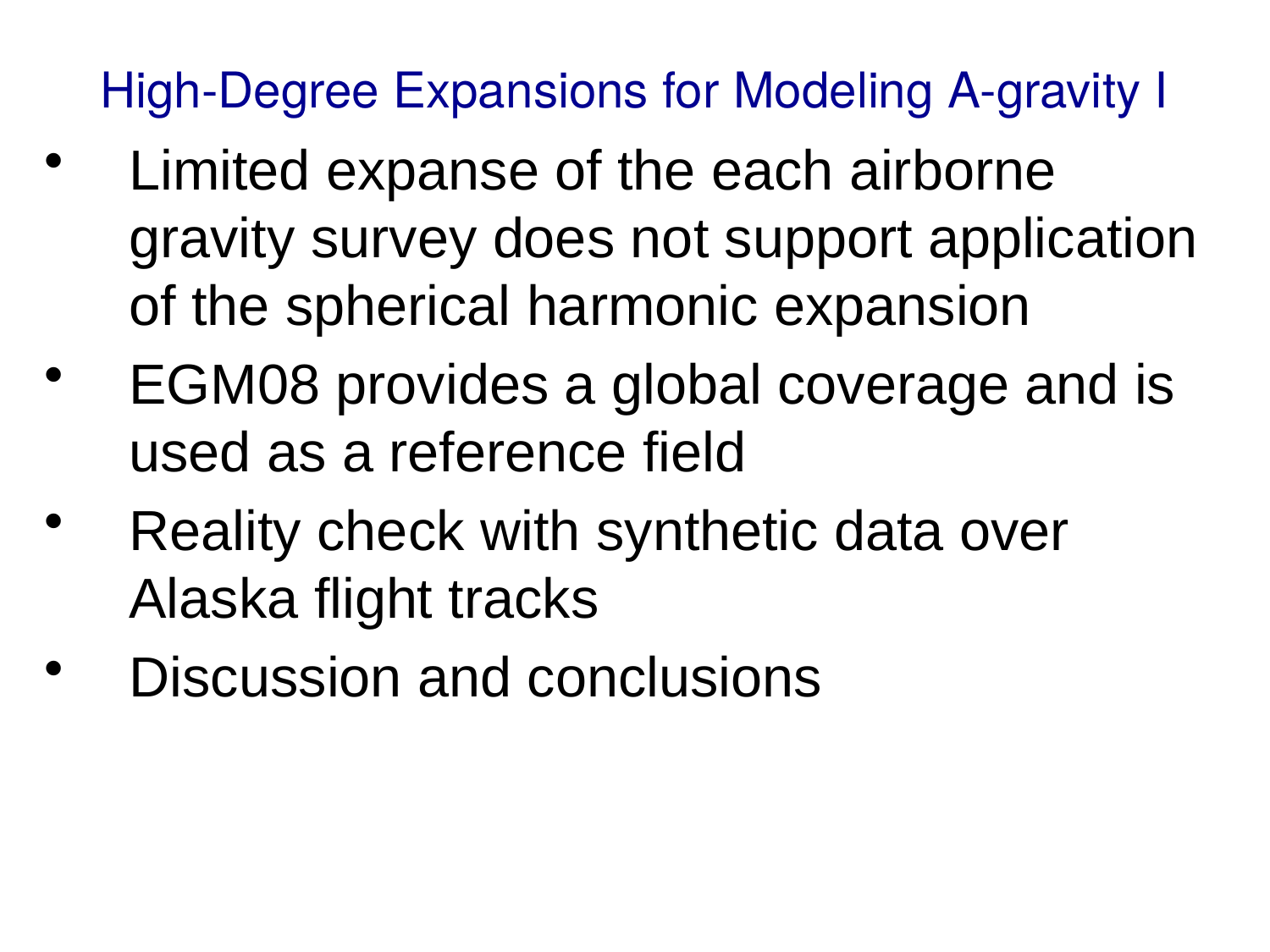

# High-Degree Expansions for Modeling A-gravity I
Limited expanse of the each airborne gravity survey does not support application of the spherical harmonic expansion
EGM08 provides a global coverage and is used as a reference field
Reality check with synthetic data over Alaska flight tracks
Discussion and conclusions